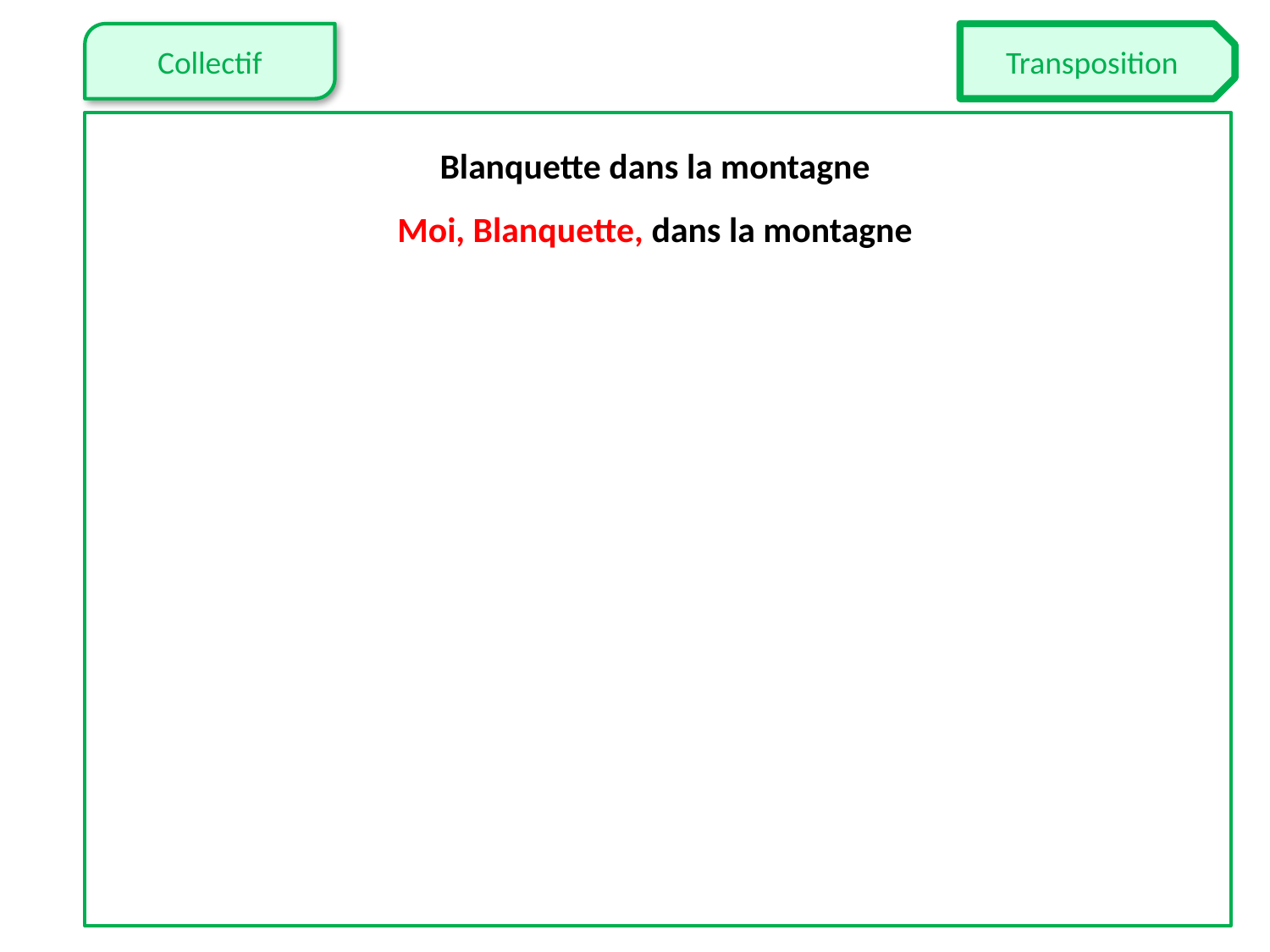

Blanquette dans la montagne
Moi, Blanquette, dans la montagne